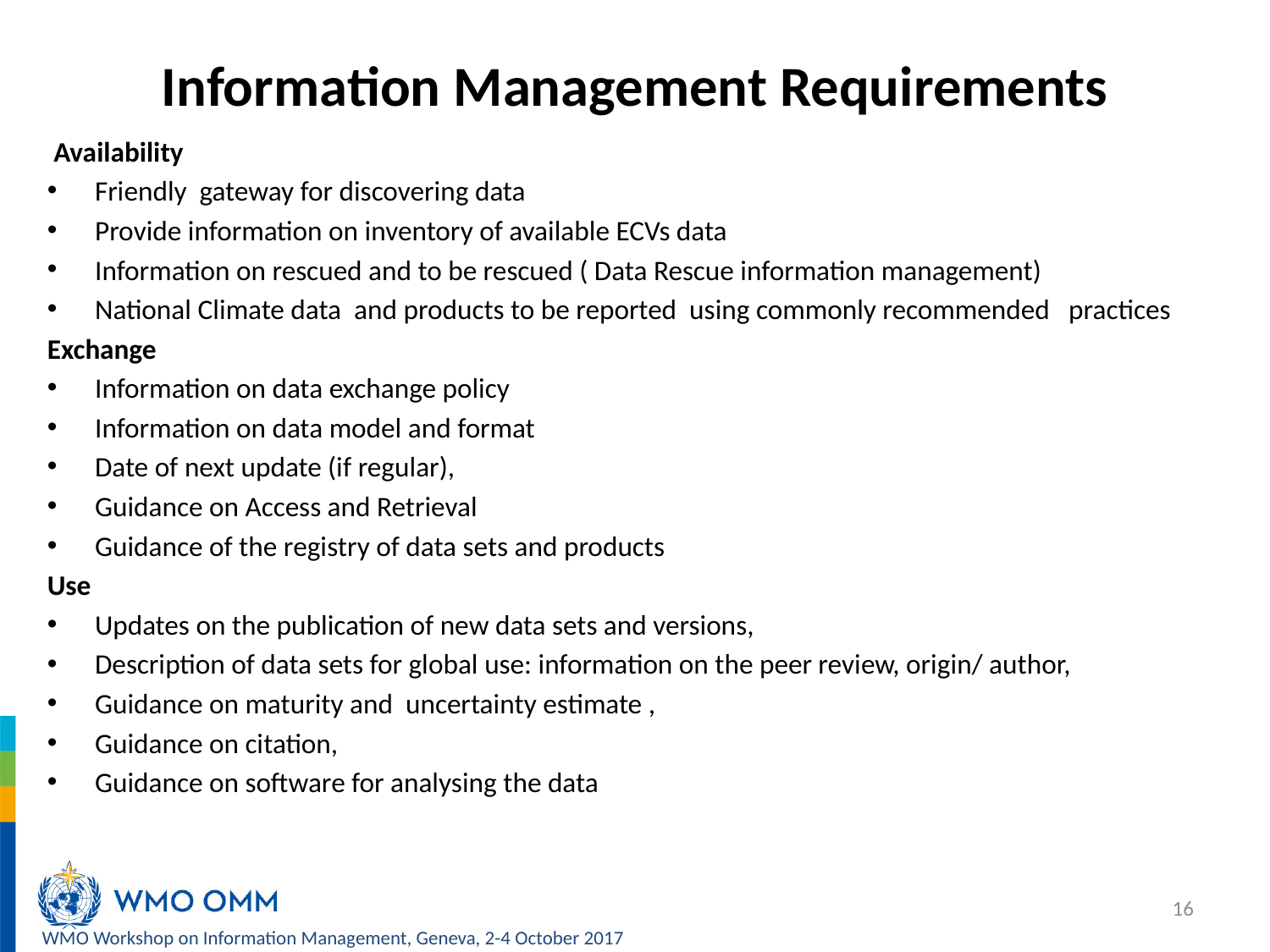

# Information Management Requirements
 Availability
Friendly  gateway for discovering data
Provide information on inventory of available ECVs data
Information on rescued and to be rescued ( Data Rescue information management)
National Climate data  and products to be reported  using commonly recommended   practices
Exchange
Information on data exchange policy
Information on data model and format
Date of next update (if regular),
Guidance on Access and Retrieval
Guidance of the registry of data sets and products
Use
Updates on the publication of new data sets and versions,
Description of data sets for global use: information on the peer review, origin/ author,
Guidance on maturity and  uncertainty estimate ,
Guidance on citation,
Guidance on software for analysing the data

16
WMO Workshop on Information Management, Geneva, 2-4 October 2017